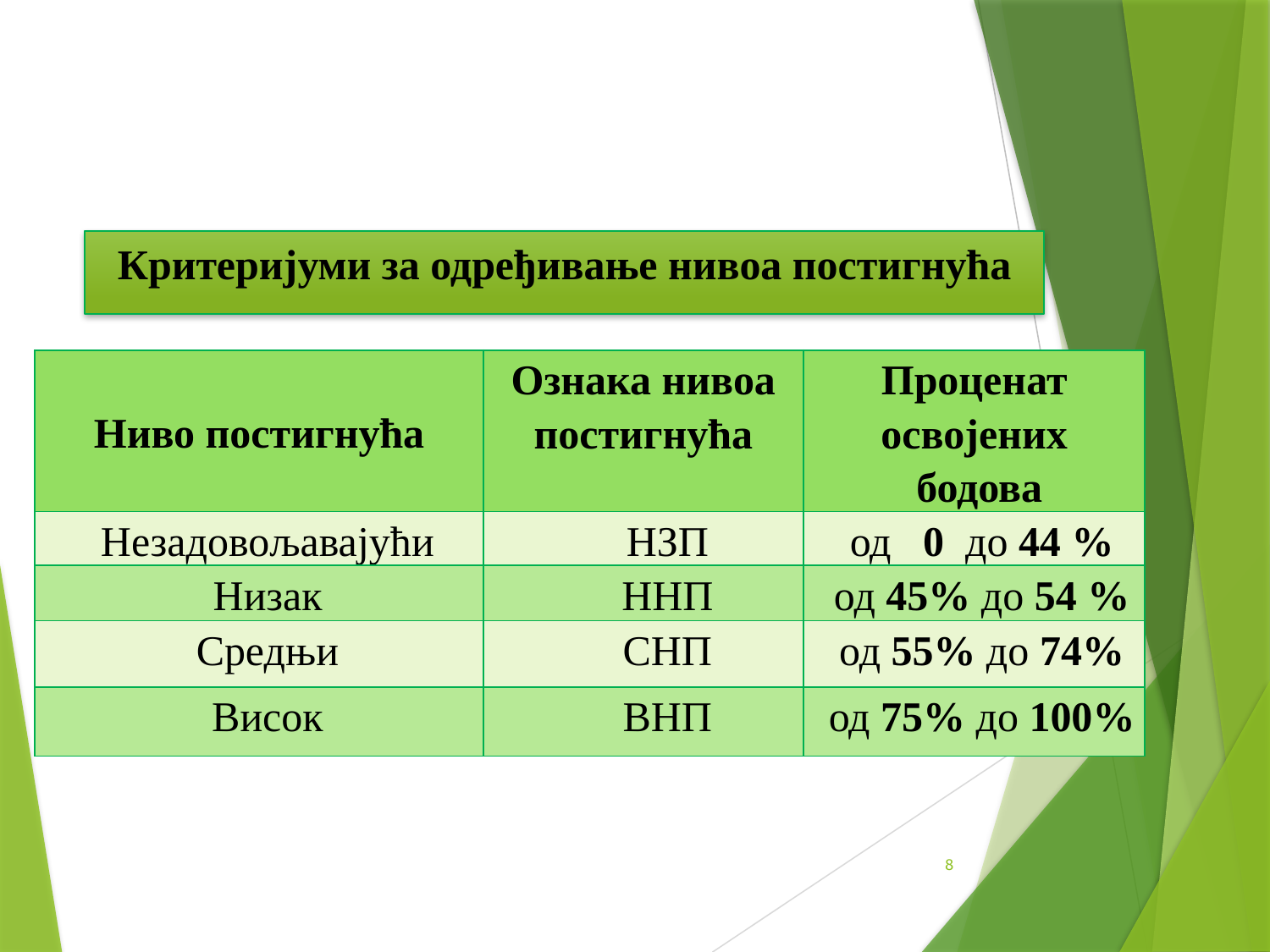

# Критеријуми за одређивање нивоа постигнућа
| Ниво постигнућа | Ознака нивоа постигнућа | Проценат освојених бодова |
| --- | --- | --- |
| Незадовољавајући | НЗП | од 0 до 44 % |
| Низак | ННП | од 45% до 54 % |
| Средњи | СНП | од 55% до 74% |
| Висок | ВНП | од 75% до 100% |
8